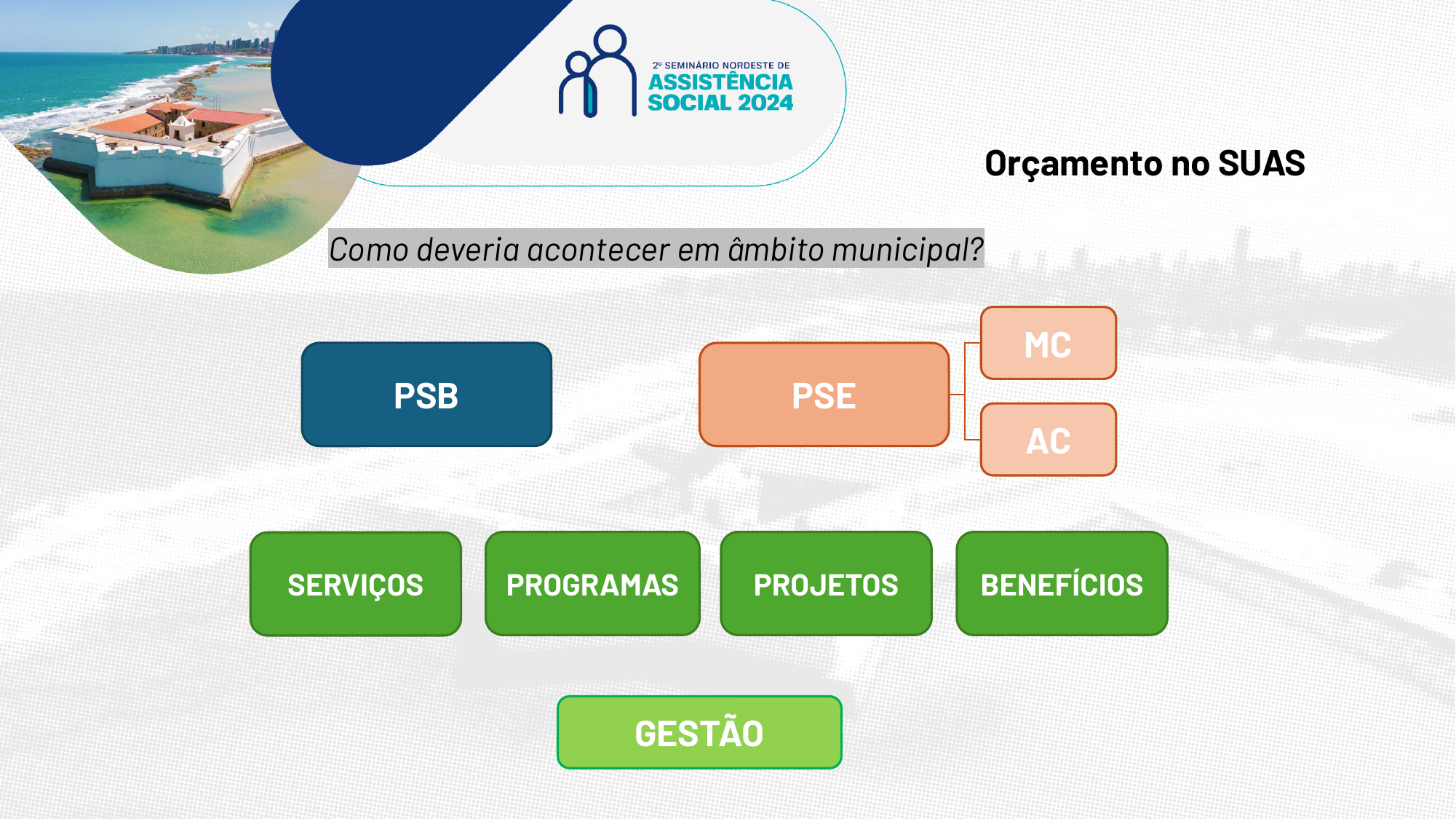

Orçamento no SUAS
Como deveria acontecer em âmbito municipal?
MC
PSB
PSE
AC
PROGRAMAS
PROJETOS
BENEFÍCIOS
SERVIÇOS
GESTÃO